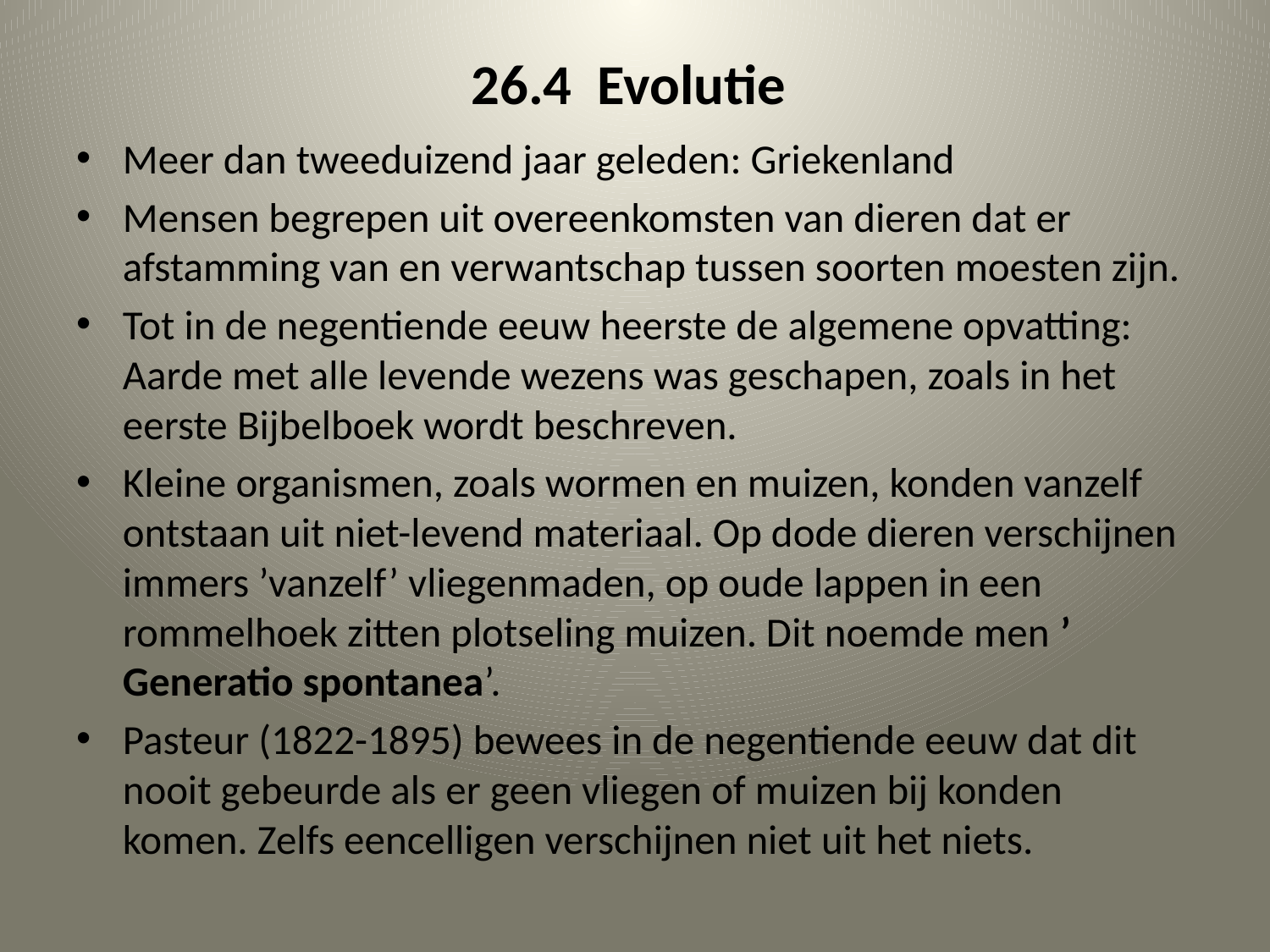

# 26.4  Evolutie
Meer dan tweeduizend jaar geleden: Griekenland
Mensen begrepen uit overeenkomsten van dieren dat er afstamming van en verwantschap tussen soorten moesten zijn.
Tot in de negentiende eeuw heerste de algemene opvatting: Aarde met alle levende wezens was geschapen, zoals in het eerste Bijbelboek wordt beschreven.
Kleine organismen, zoals wormen en muizen, konden vanzelf  ontstaan uit niet-levend materiaal. Op dode dieren verschijnen immers ’vanzelf’ vliegenmaden, op oude lappen in een rommelhoek zitten plotseling muizen. Dit noemde men ’ Generatio spontanea’.
Pasteur (1822-1895) bewees in de negentiende eeuw dat dit nooit gebeurde als er geen vliegen of muizen bij konden komen. Zelfs eencelligen verschijnen niet uit het niets.